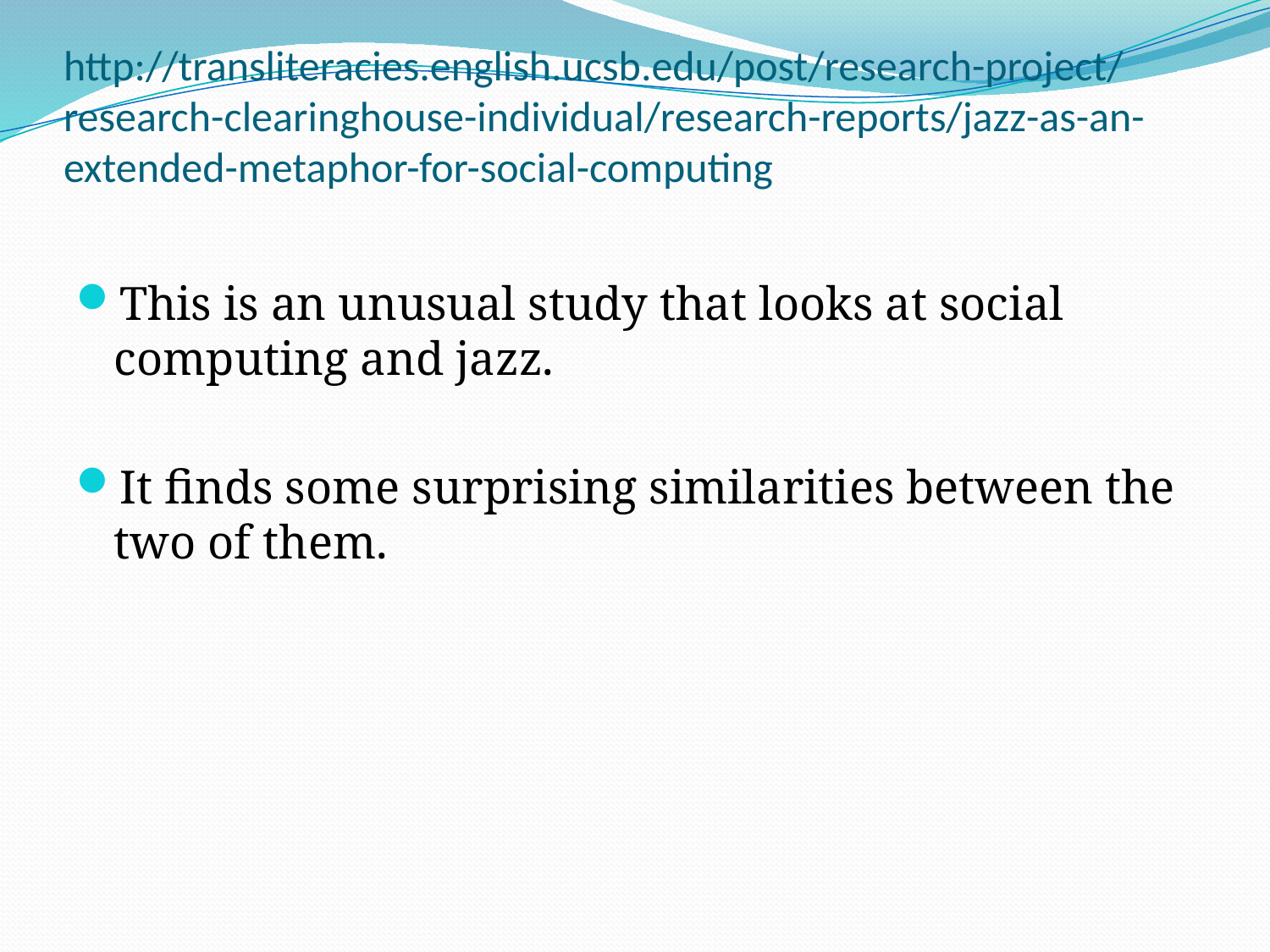

# http://transliteracies.english.ucsb.edu/post/research-project/research-clearinghouse-individual/research-reports/jazz-as-an-extended-metaphor-for-social-computing
This is an unusual study that looks at social computing and jazz.

It finds some surprising similarities between the two of them.